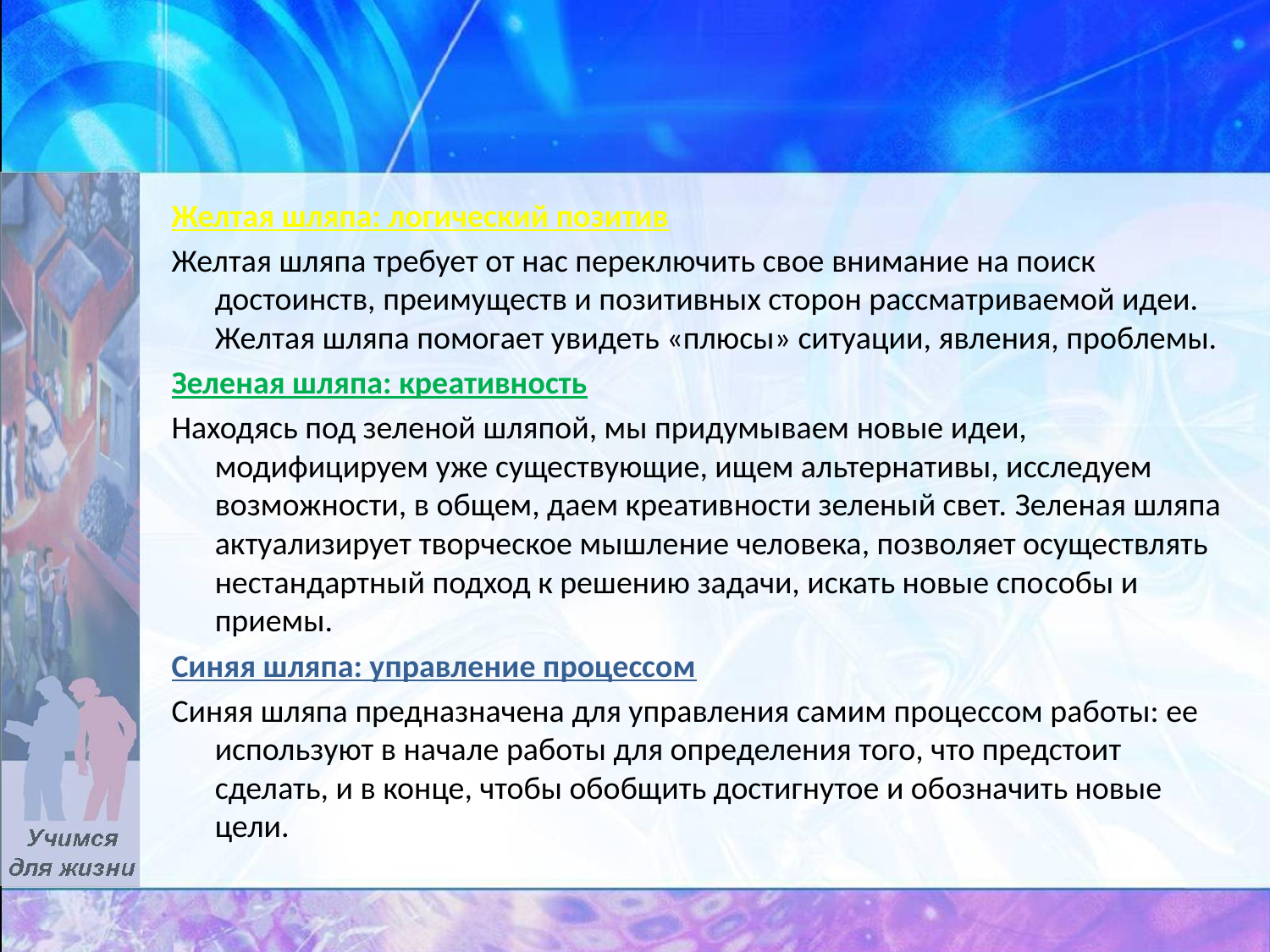

Желтая шляпа: логический позитив
Желтая шляпа требует от нас переключить свое внимание на поиск достоинств, преимуществ и позитивных сторон рассматриваемой идеи. Желтая шляпа помогает увидеть «плюсы» ситуации, явления, проблемы.
Зеленая шляпа: креативность
Находясь под зеленой шляпой, мы придумываем новые идеи, модифицируем уже существующие, ищем альтернативы, исследуем возможности, в общем, даем креативности зеленый свет. Зеленая шляпа актуализирует творческое мышление человека, позволяет осуществлять нестандартный подход к решению задачи, искать новые спо­собы и приемы.
Синяя шляпа: управление процессом
Синяя шляпа предназначена для управления самим процессом работы: ее используют в начале работы для определения того, что предстоит сделать, и в конце, чтобы обобщить достигнутое и обозначить новые цели.